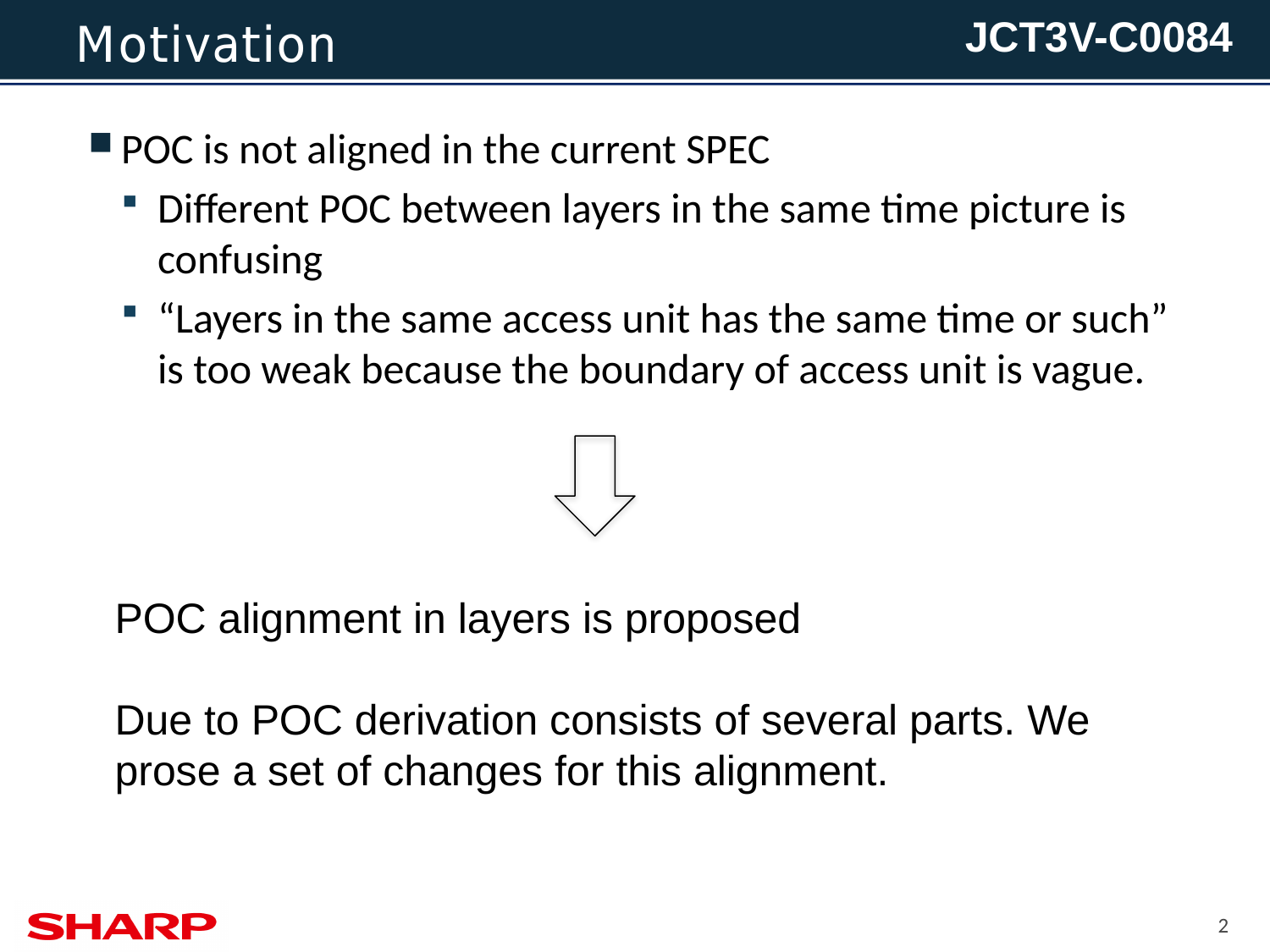

# Motivation
POC is not aligned in the current SPEC
Different POC between layers in the same time picture is confusing
“Layers in the same access unit has the same time or such” is too weak because the boundary of access unit is vague.

POC alignment in layers is proposed

Due to POC derivation consists of several parts. We prose a set of changes for this alignment.
2